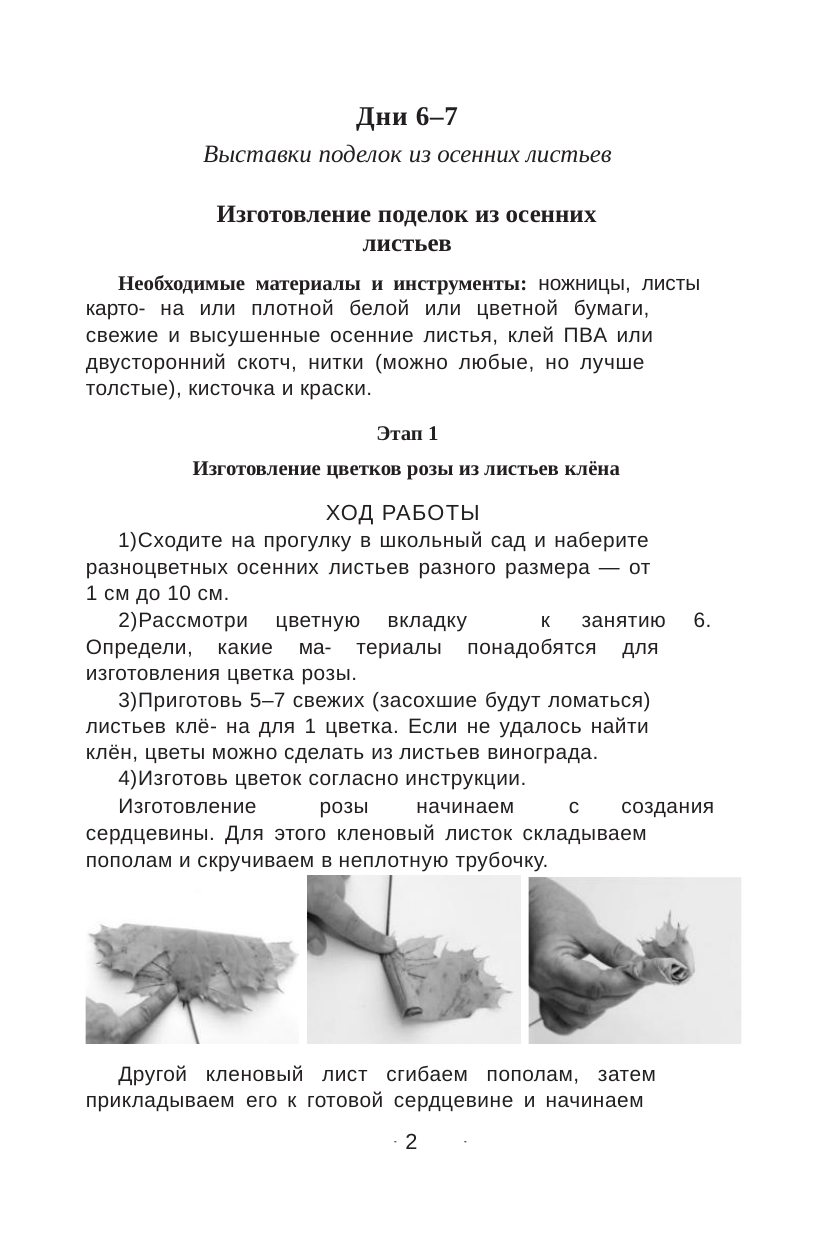

Дни 6–7
оборачивать вокруг сердцевины, так чтобы получился
лепесток розы. Пальцами крепко прижимаем его у
основания, чтобы лепесток не распался.
Выставки поделок из осенних листьев
Изготовление поделок из осенних
листьев
Необходимые материалы и инструменты: ножницы, листы
карто- на или плотной белой или цветной бумаги,
свежие и высушенные осенние листья, клей ПВА или
двусторонний скотч, нитки (можно любые, но лучше
толстые), кисточка и краски.
Этап 1
Изготовление цветков розы из листьев клёна
ХОД РАБОТЫ
1)Сходите на прогулку в школьный сад и наберите
разноцветных осенних листьев разного размера — от
1 см до 10 см.
2)Рассмотри цветную вкладку
к
занятию 6.
Определи, какие ма- териалы понадобятся для
изготовления цветка розы.
3)Приготовь 5–7 свежих (засохшие будут ломаться)
листьев клё- на для 1 цветка. Если не удалось найти
клён, цветы можно сделать из листьев винограда.
4)Изготовь цветок согласно инструкции.
Изготовление
розы
начинаем
с
создания
сердцевины. Для этого кленовый листок складываем
пополам и скручиваем в неплотную трубочку.

Другой кленовый лист сгибаем пополам, затем
прикладываем его к готовой сердцевине и начинаем
2
2